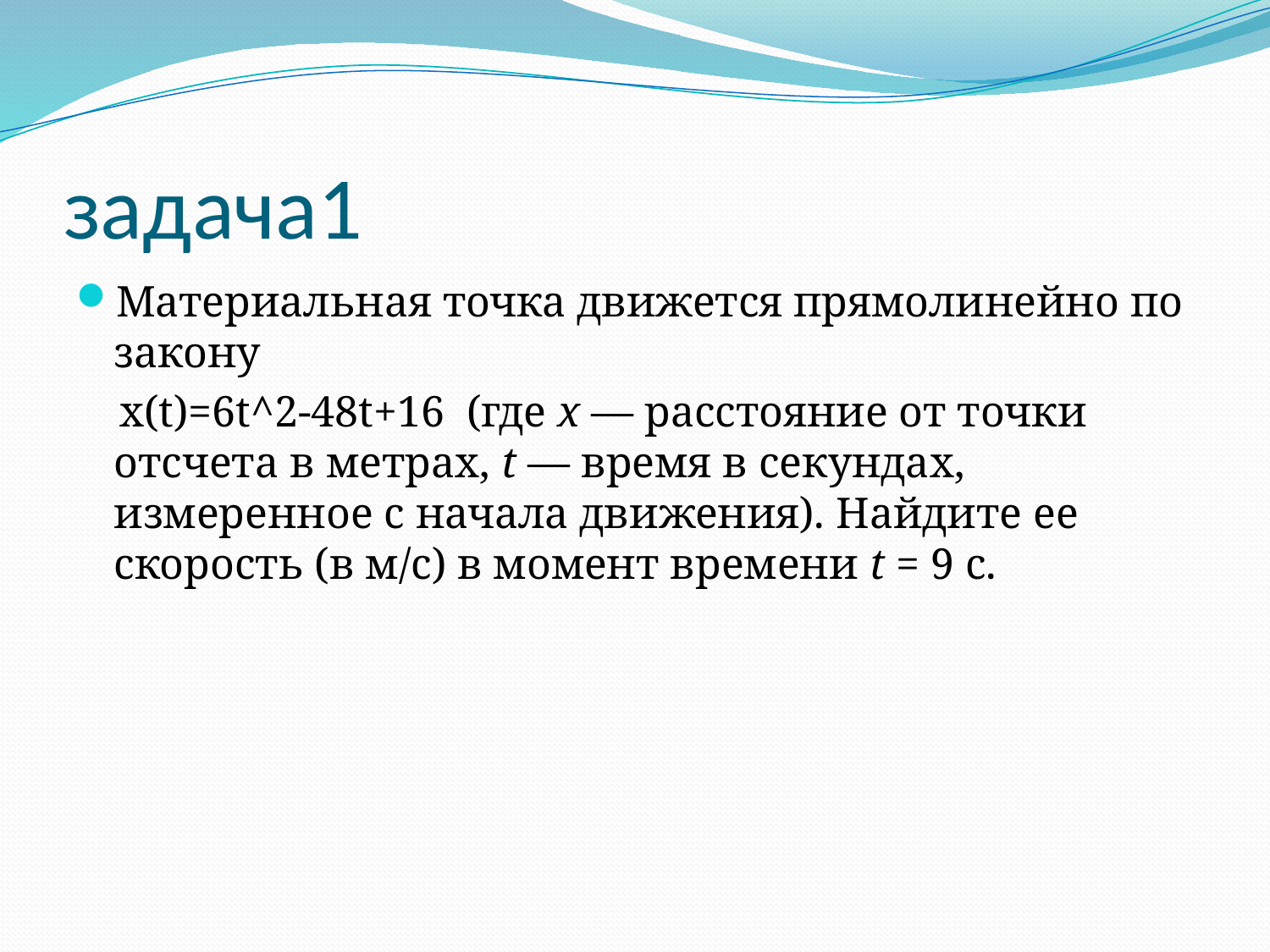

# задача1
Материальная точка движется прямолинейно по закону
    х(t)=6t^2-48t+16  (где x — расстояние от точки отсчета в метрах, t — время в секундах, измеренное с начала движения). Найдите ее скорость (в м/с) в момент времени t = 9 с.